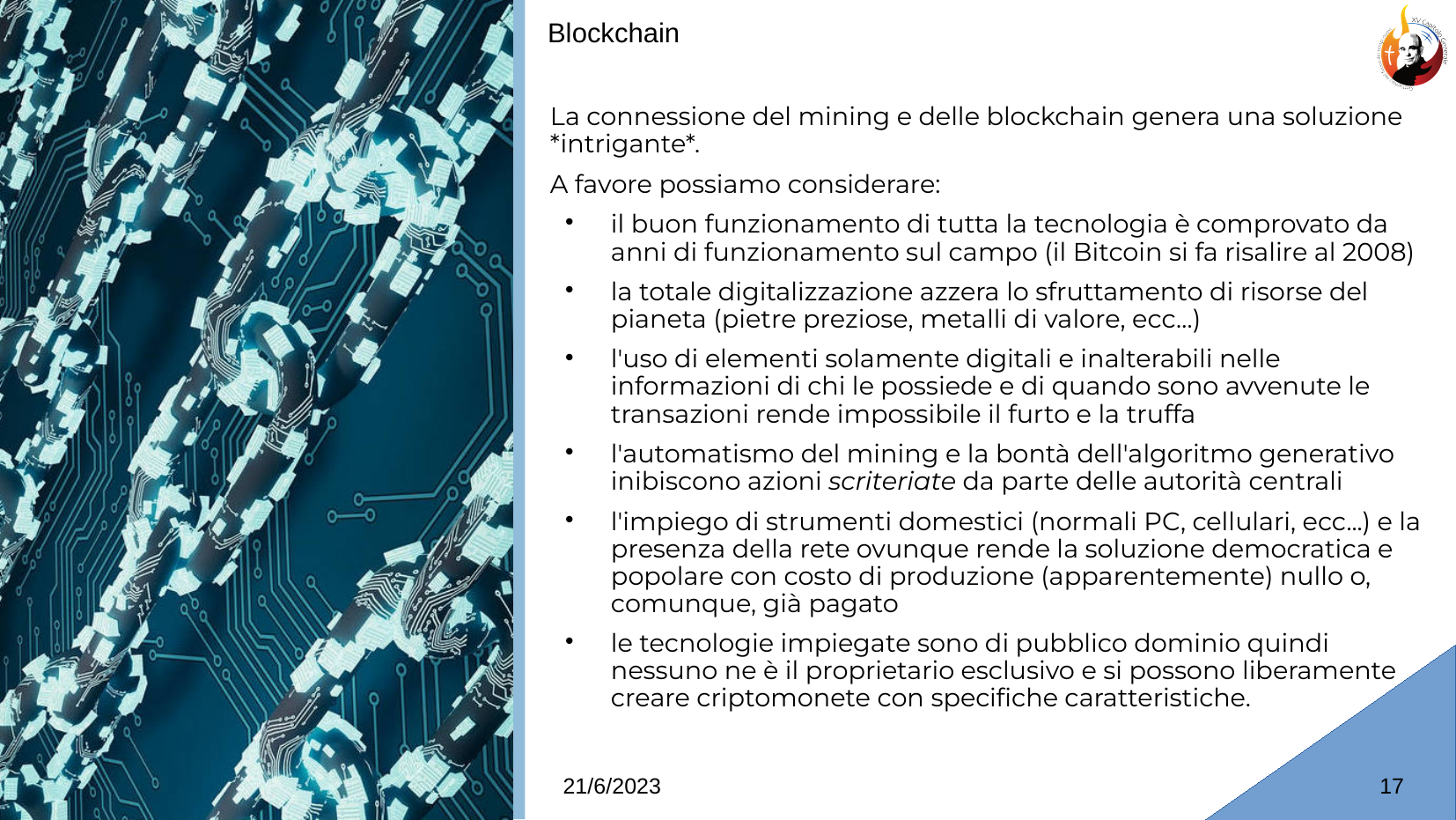

Blockchain
# La connessione del mining e delle blockchain genera una soluzione *intrigante*.
A favore possiamo considerare:
il buon funzionamento di tutta la tecnologia è comprovato da anni di funzionamento sul campo (il Bitcoin si fa risalire al 2008)
la totale digitalizzazione azzera lo sfruttamento di risorse del pianeta (pietre preziose, metalli di valore, ecc…)
l'uso di elementi solamente digitali e inalterabili nelle informazioni di chi le possiede e di quando sono avvenute le transazioni rende impossibile il furto e la truffa
l'automatismo del mining e la bontà dell'algoritmo generativo inibiscono azioni scriteriate da parte delle autorità centrali
l'impiego di strumenti domestici (normali PC, cellulari, ecc...) e la presenza della rete ovunque rende la soluzione democratica e popolare con costo di produzione (apparentemente) nullo o, comunque, già pagato
le tecnologie impiegate sono di pubblico dominio quindi nessuno ne è il proprietario esclusivo e si possono liberamente creare criptomonete con specifiche caratteristiche.